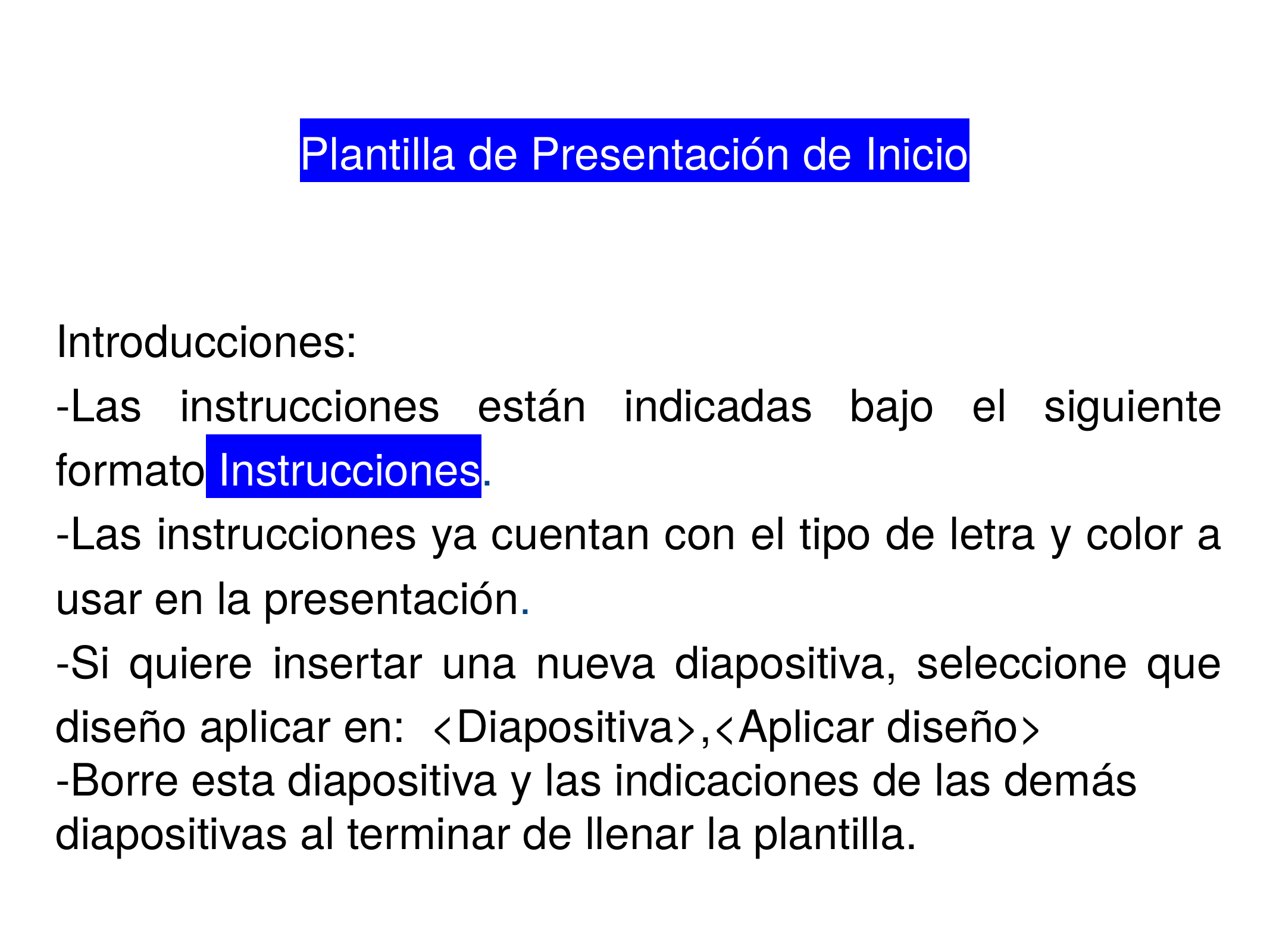

Plantilla de Presentación de Inicio
Introducciones:
-Las instrucciones están indicadas bajo el siguiente formato Instrucciones.
-Las instrucciones ya cuentan con el tipo de letra y color a usar en la presentación.
-Si quiere insertar una nueva diapositiva, seleccione que diseño aplicar en:  <Diapositiva>,<Aplicar diseño>
-Borre esta diapositiva y las indicaciones de las demás diapositivas al terminar de llenar la plantilla.